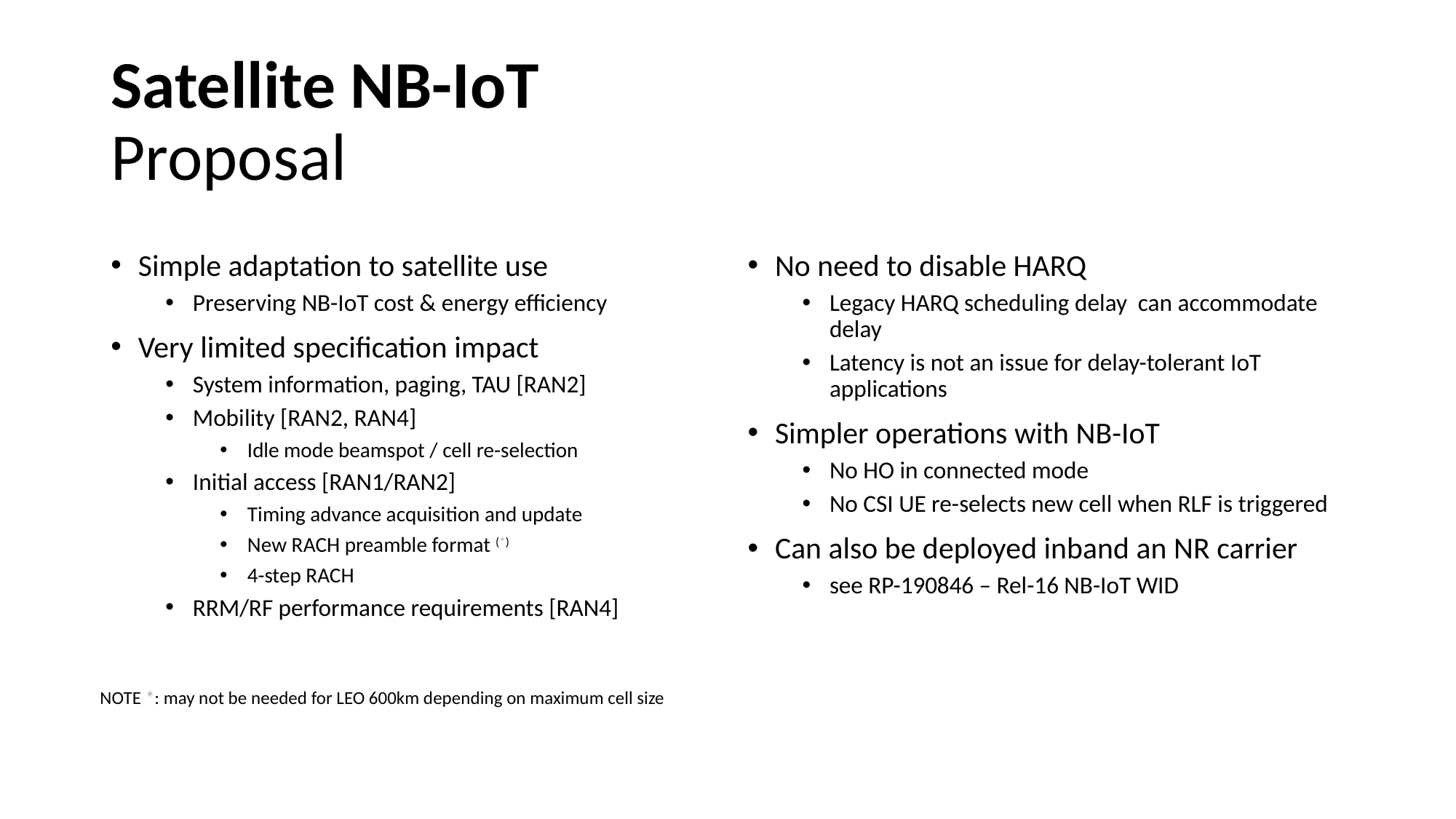

# Satellite NB-IoT Proposal
Simple adaptation to satellite use
Preserving NB-IoT cost & energy efficiency
Very limited specification impact
System information, paging, TAU [RAN2]
Mobility [RAN2, RAN4]
Idle mode beamspot / cell re-selection
Initial access [RAN1/RAN2]
Timing advance acquisition and update
New RACH preamble format (*)
4-step RACH
RRM/RF performance requirements [RAN4]

No need to disable HARQ
Legacy HARQ scheduling delay  can accommodate delay
Latency is not an issue for delay-tolerant IoT applications
Simpler operations with NB-IoT
No HO in connected mode
No CSI UE re-selects new cell when RLF is triggered
Can also be deployed inband an NR carrier
see RP-190846 – Rel-16 NB-IoT WID

NOTE *: may not be needed for LEO 600km depending on maximum cell size